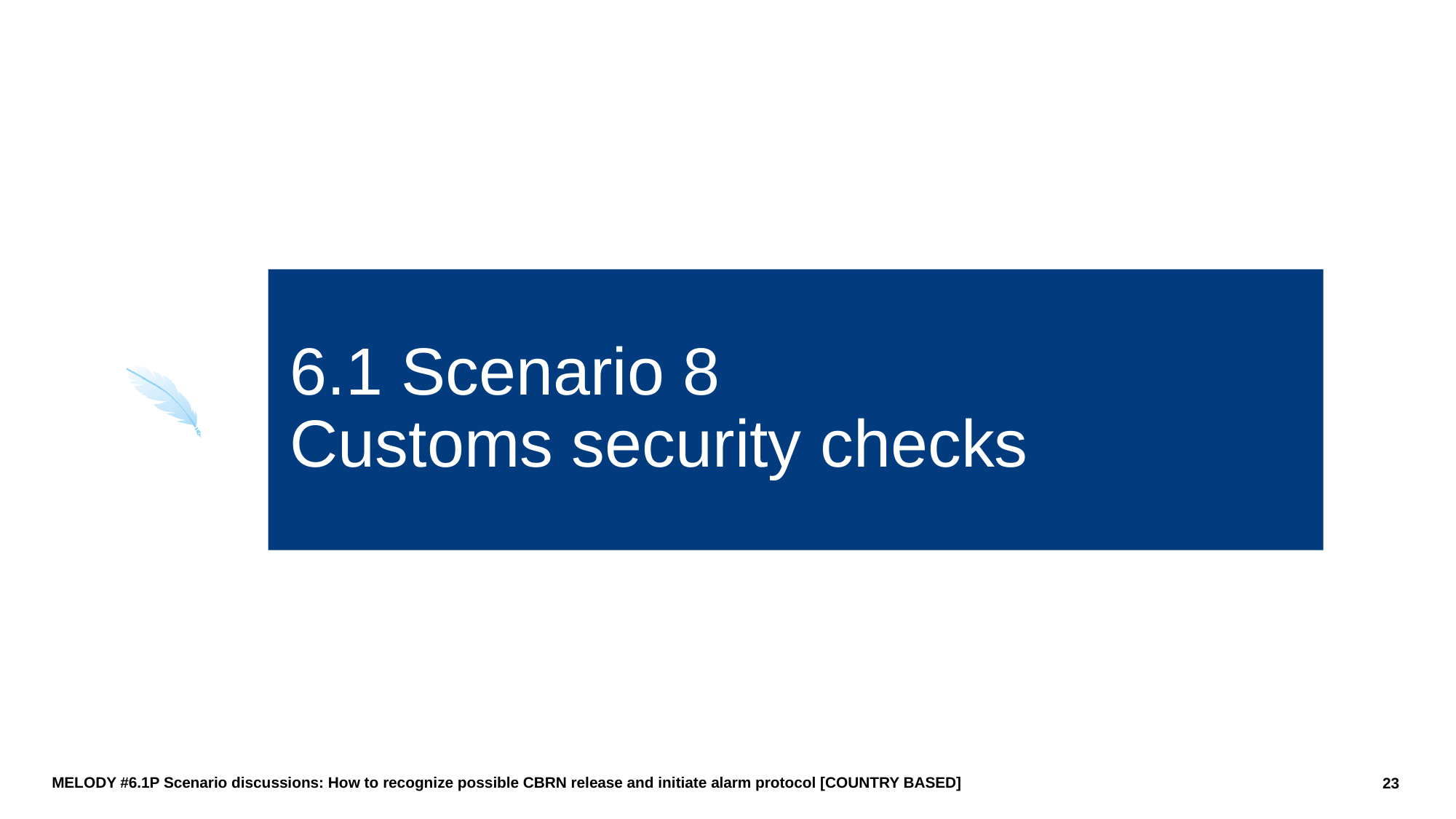

# 6.1 Scenario 8 Customs security checks
MELODY #6.1P Scenario discussions: How to recognize possible CBRN release and initiate alarm protocol [COUNTRY BASED]
23